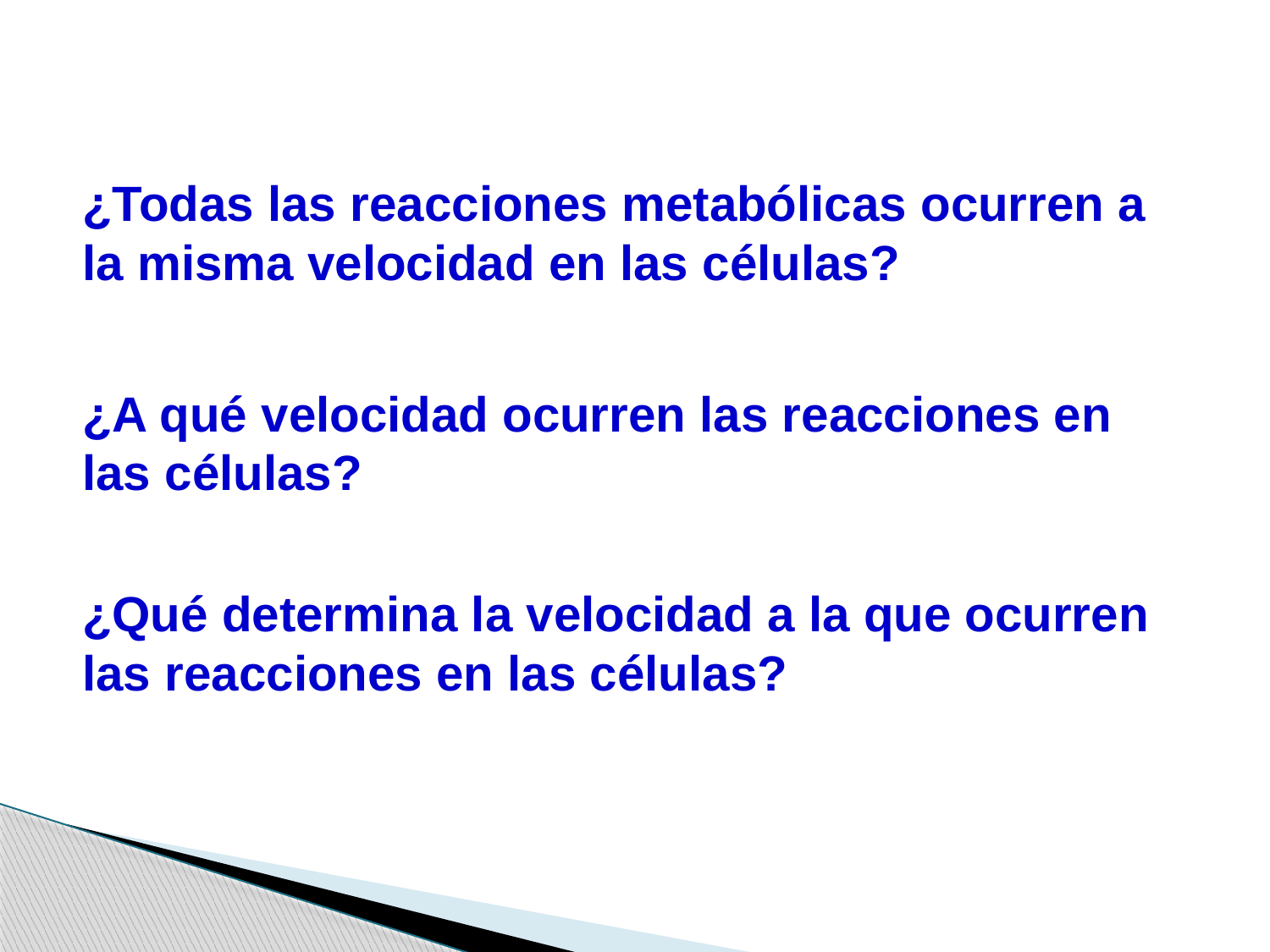

¿Todas las reacciones metabólicas ocurren a la misma velocidad en las células?
¿A qué velocidad ocurren las reacciones en las células?
¿Qué determina la velocidad a la que ocurren las reacciones en las células?